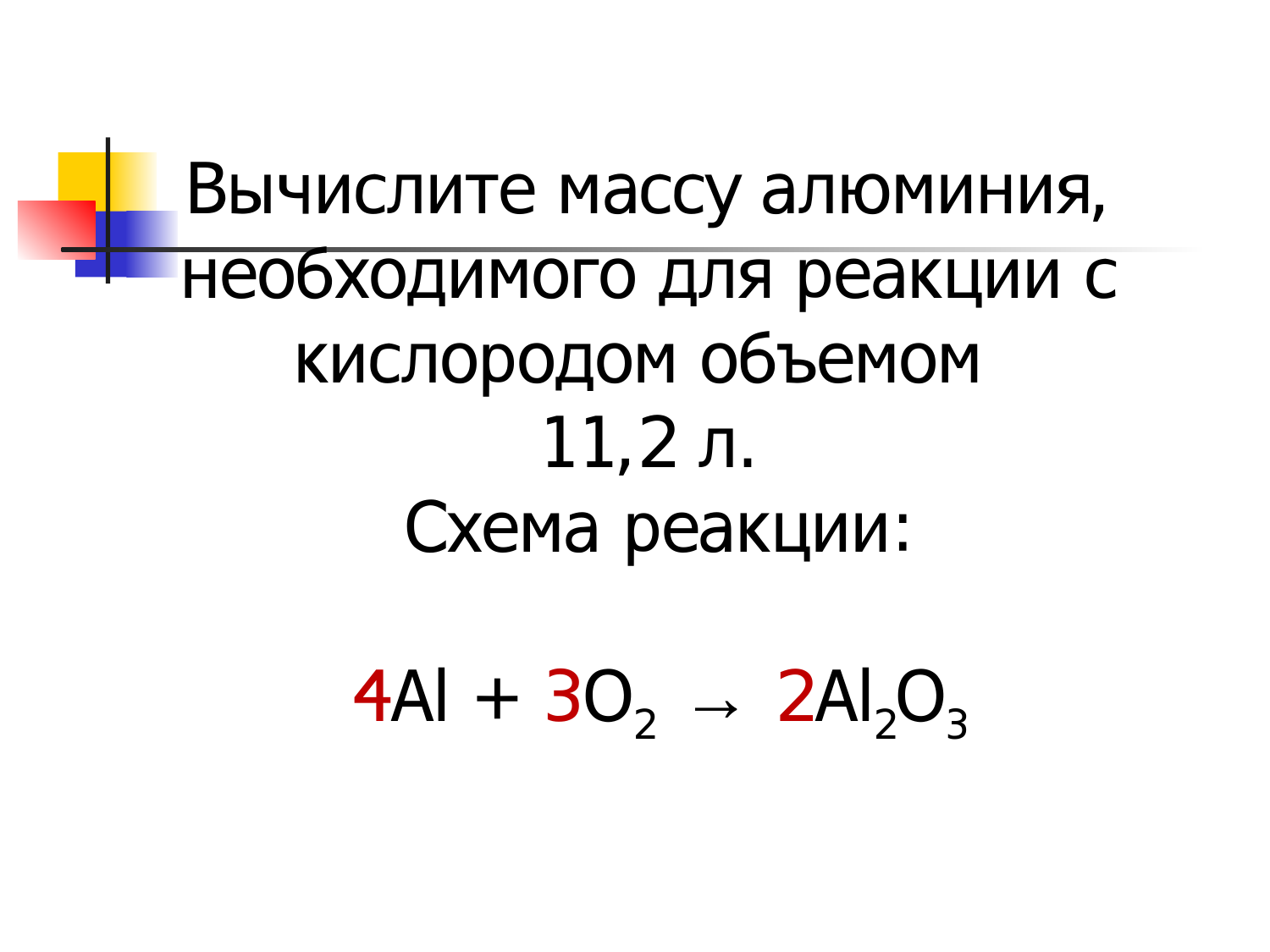

# Вычислите массу алюминия, необходимого для реакции с кислородом объемом 11,2 л. Схема реакции: 4Al + 3O2  →  2Al2O3